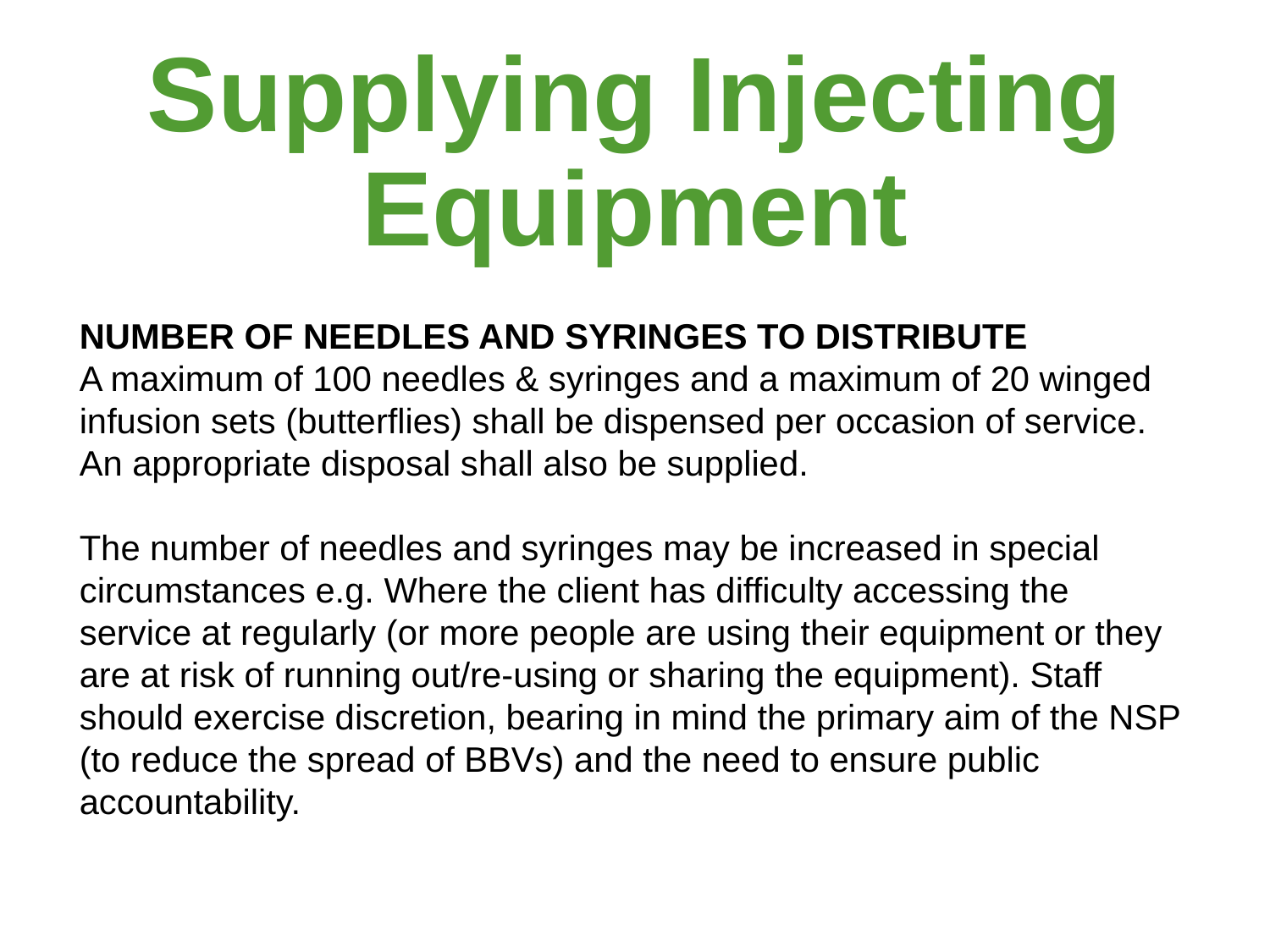

# Supplying Injecting Equipment
NUMBER OF NEEDLES AND SYRINGES TO DISTRIBUTE
A maximum of 100 needles & syringes and a maximum of 20 winged infusion sets (butterflies) shall be dispensed per occasion of service. An appropriate disposal shall also be supplied.

The number of needles and syringes may be increased in special circumstances e.g. Where the client has difficulty accessing the service at regularly (or more people are using their equipment or they are at risk of running out/re-using or sharing the equipment). Staff should exercise discretion, bearing in mind the primary aim of the NSP (to reduce the spread of BBVs) and the need to ensure public accountability.